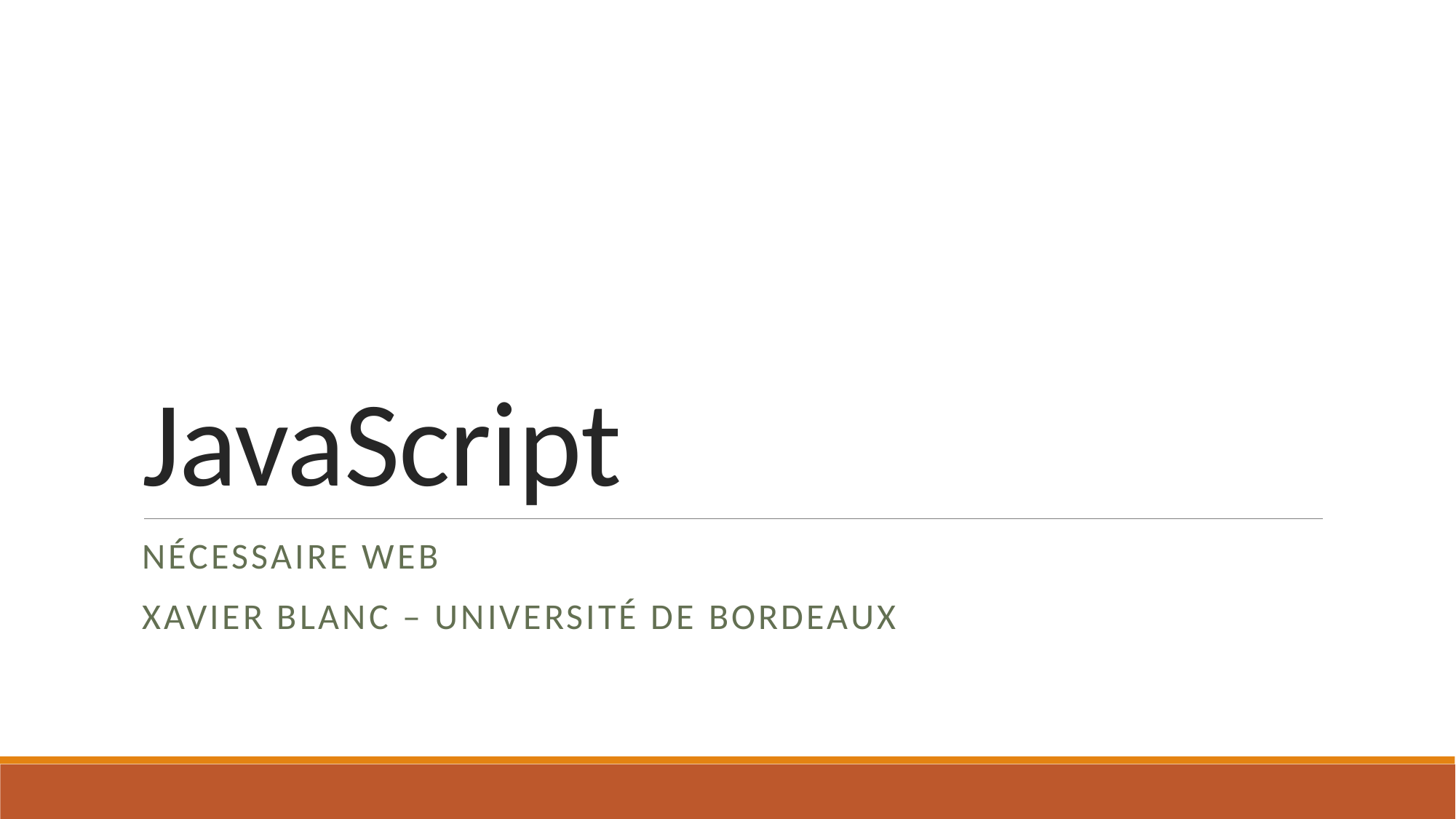

# JavaScript
Nécessaire Web
Xavier Blanc – Université de Bordeaux